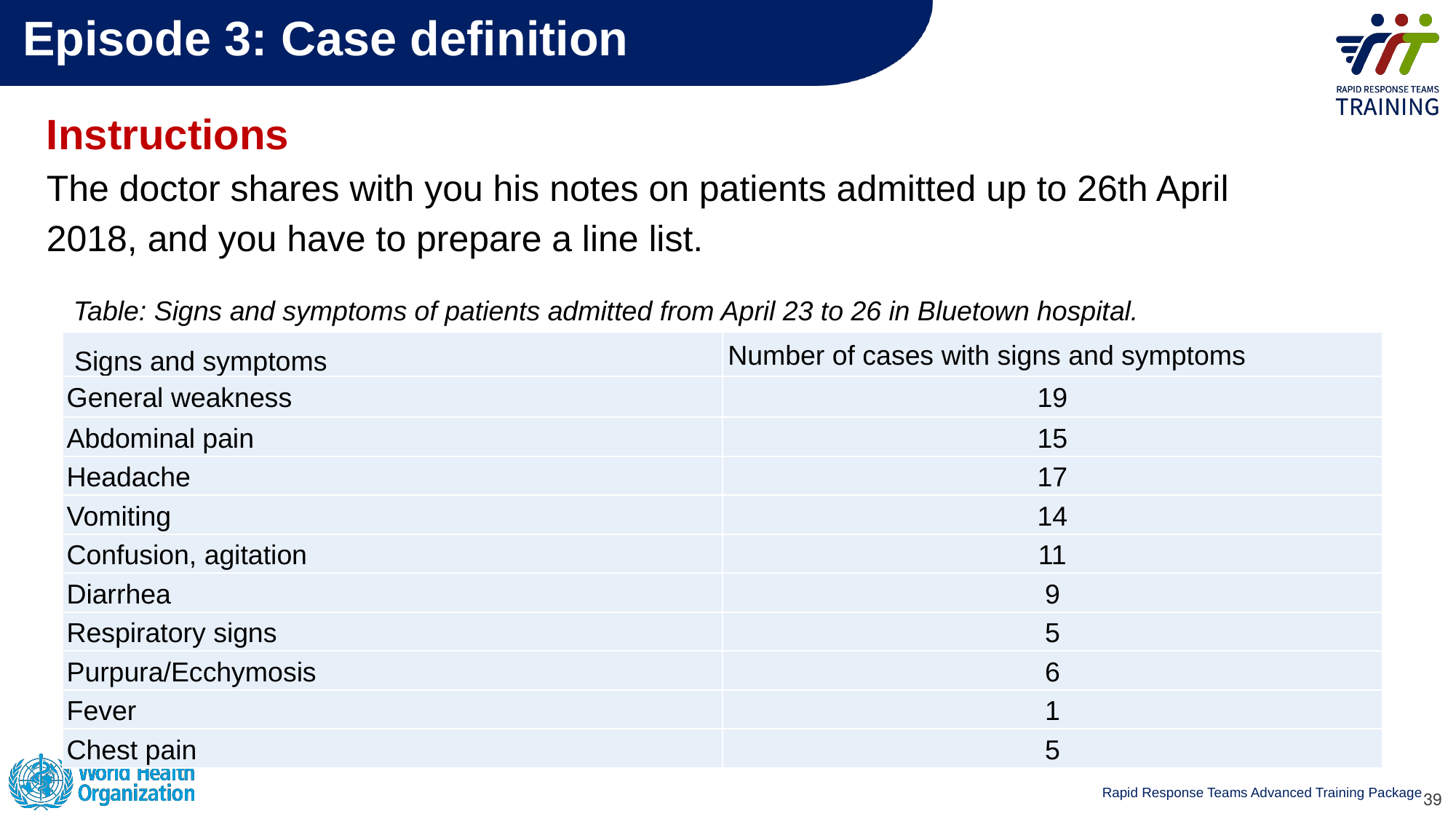

Episode 3: Case definition
Instructions
The doctor shares with you his notes on patients admitted up to 26th April 2018, and you have to prepare a line list.
Table: Signs and symptoms of patients admitted from April 23 to 26 in Bluetown hospital.
| Signs and symptoms | Number of cases with signs and symptoms |
| --- | --- |
| General weakness | 19 |
| Abdominal pain | 15 |
| Headache | 17 |
| Vomiting | 14 |
| Confusion, agitation | 11 |
| Diarrhea | 9 |
| Respiratory signs | 5 |
| Purpura/Ecchymosis | 6 |
| Fever | 1 |
| Chest pain | 5 |